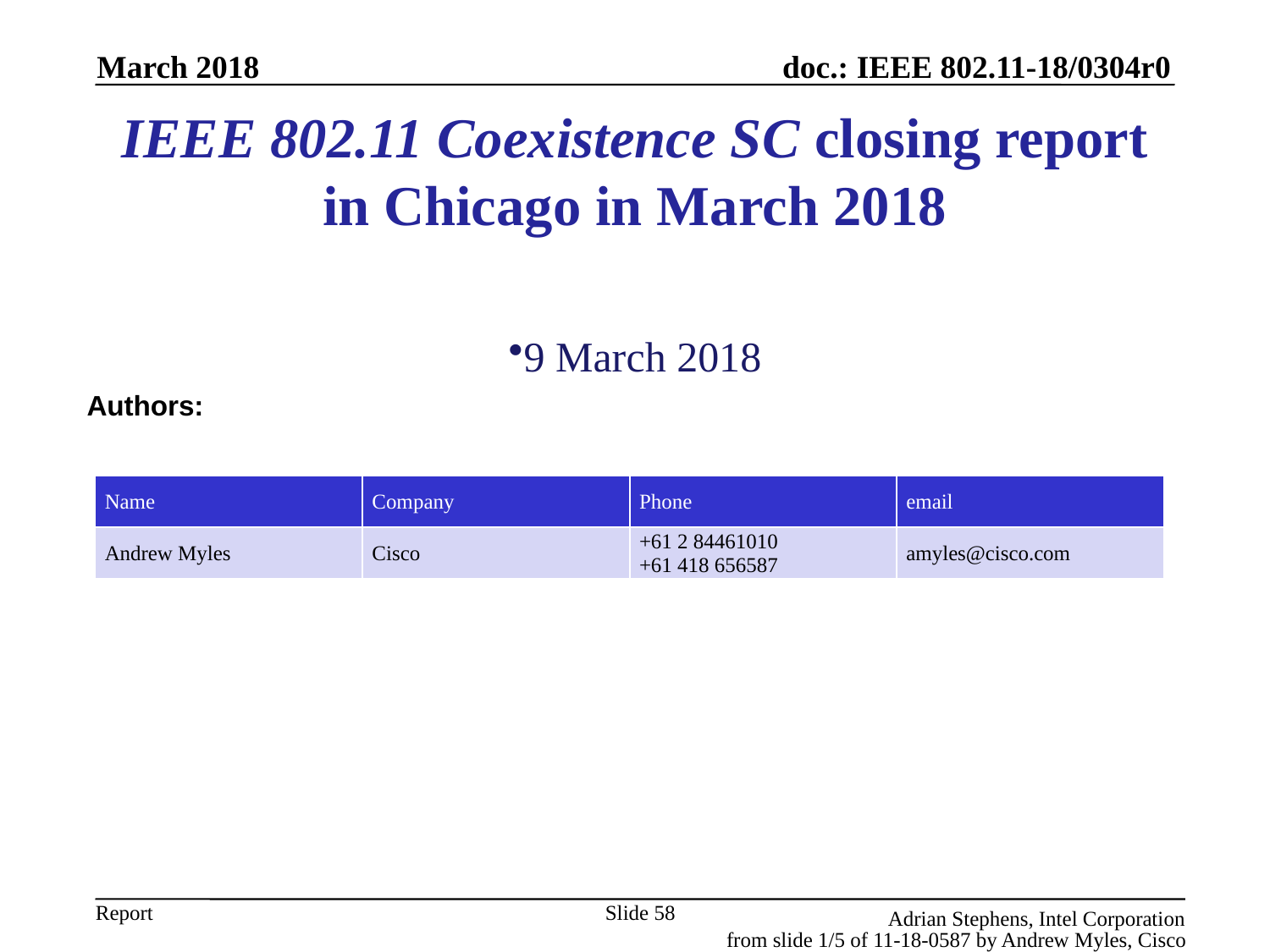

March 2018
# IEEE 802.11 Coexistence SC closing report in Chicago in March 2018
9 March 2018
Authors:
| Name | Company | Phone | email |
| --- | --- | --- | --- |
| Andrew Myles | Cisco | +61 2 84461010 +61 418 656587 | amyles@cisco.com |
Slide 58
Adrian Stephens, Intel Corporation
from slide 1/5 of 11-18-0587 by Andrew Myles, Cisco